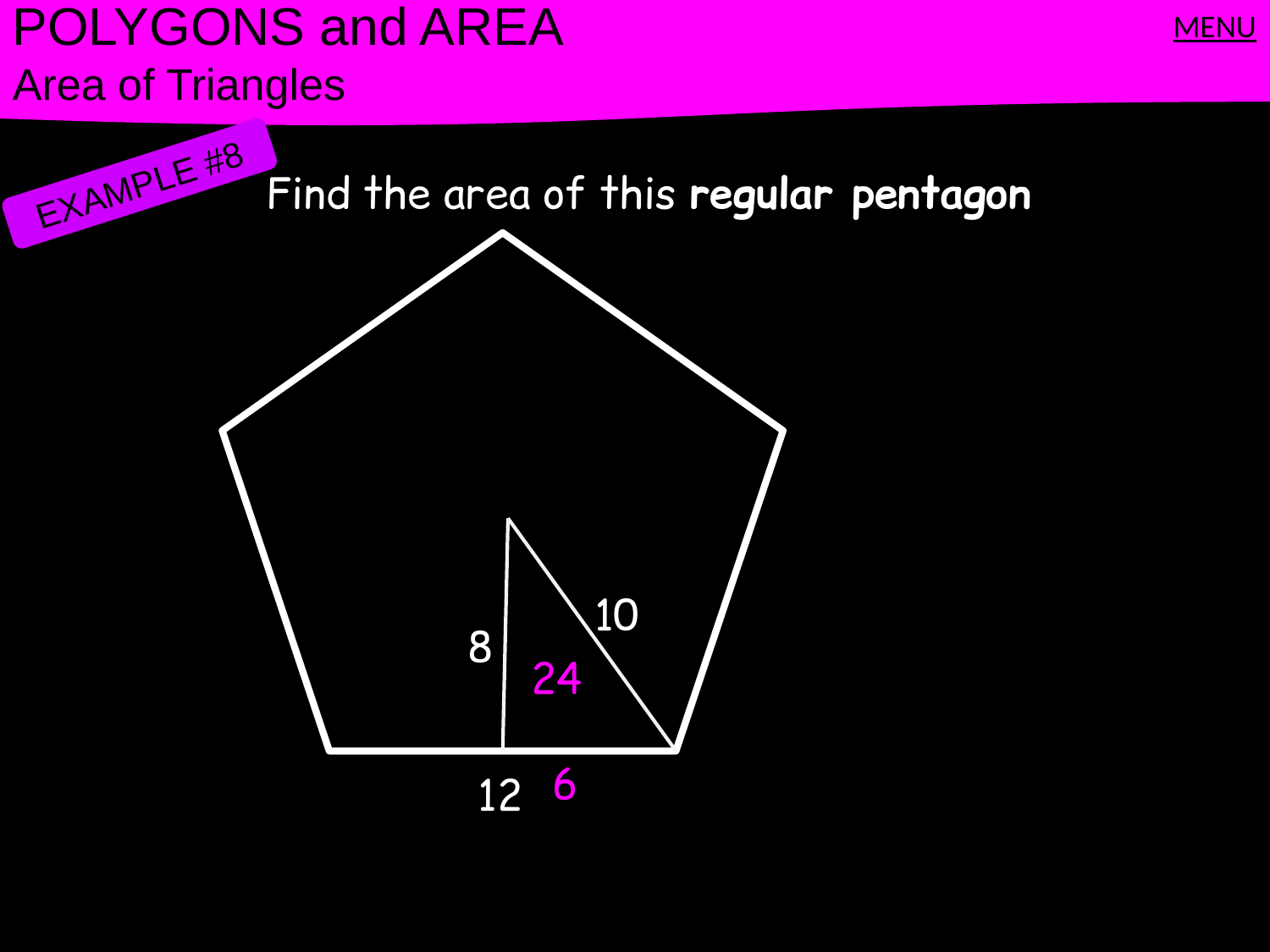

POLYGONS and AREA
Area of Triangles
MENU
EXAMPLE #8
		Find the area of this regular pentagon

10
8
24
6
12